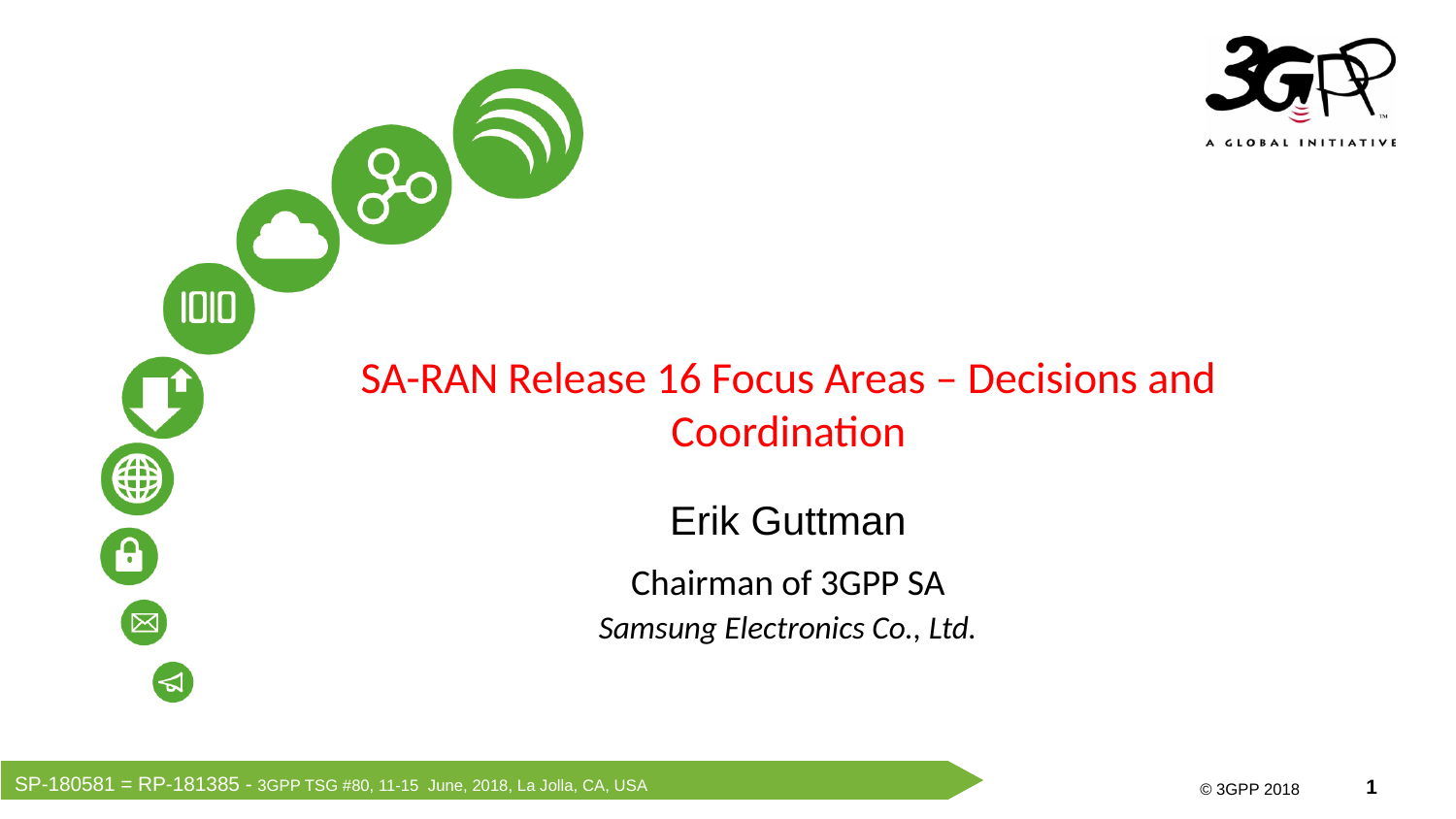

SA-RAN Release 16 Focus Areas – Decisions and Coordination
Erik Guttman
Chairman of 3GPP SA
Samsung Electronics Co., Ltd.